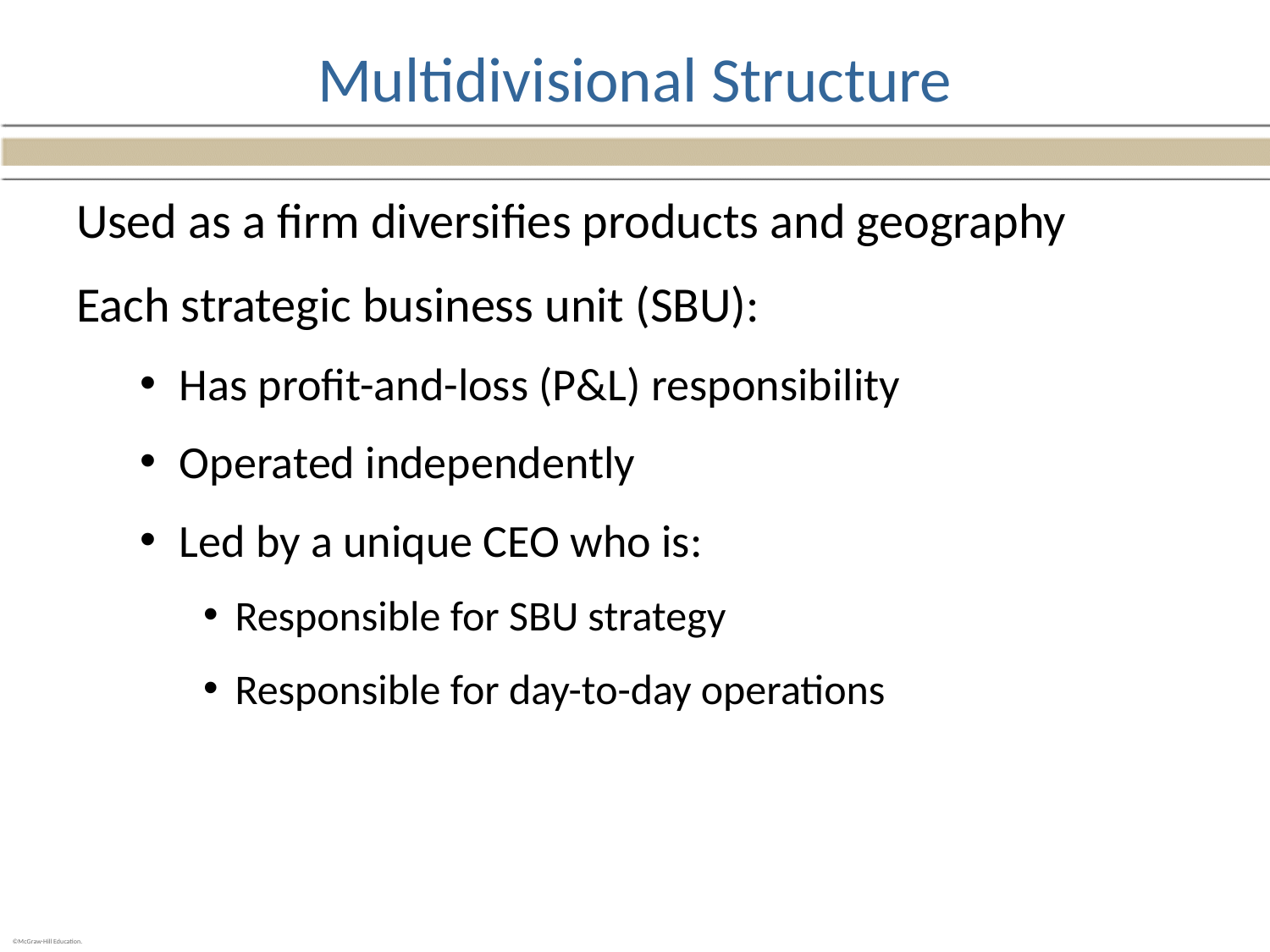

# Multidivisional Structure
Used as a firm diversifies products and geography
Each strategic business unit (SBU):
Has profit-and-loss (P&L) responsibility
Operated independently
Led by a unique CEO who is:
Responsible for SBU strategy
Responsible for day-to-day operations